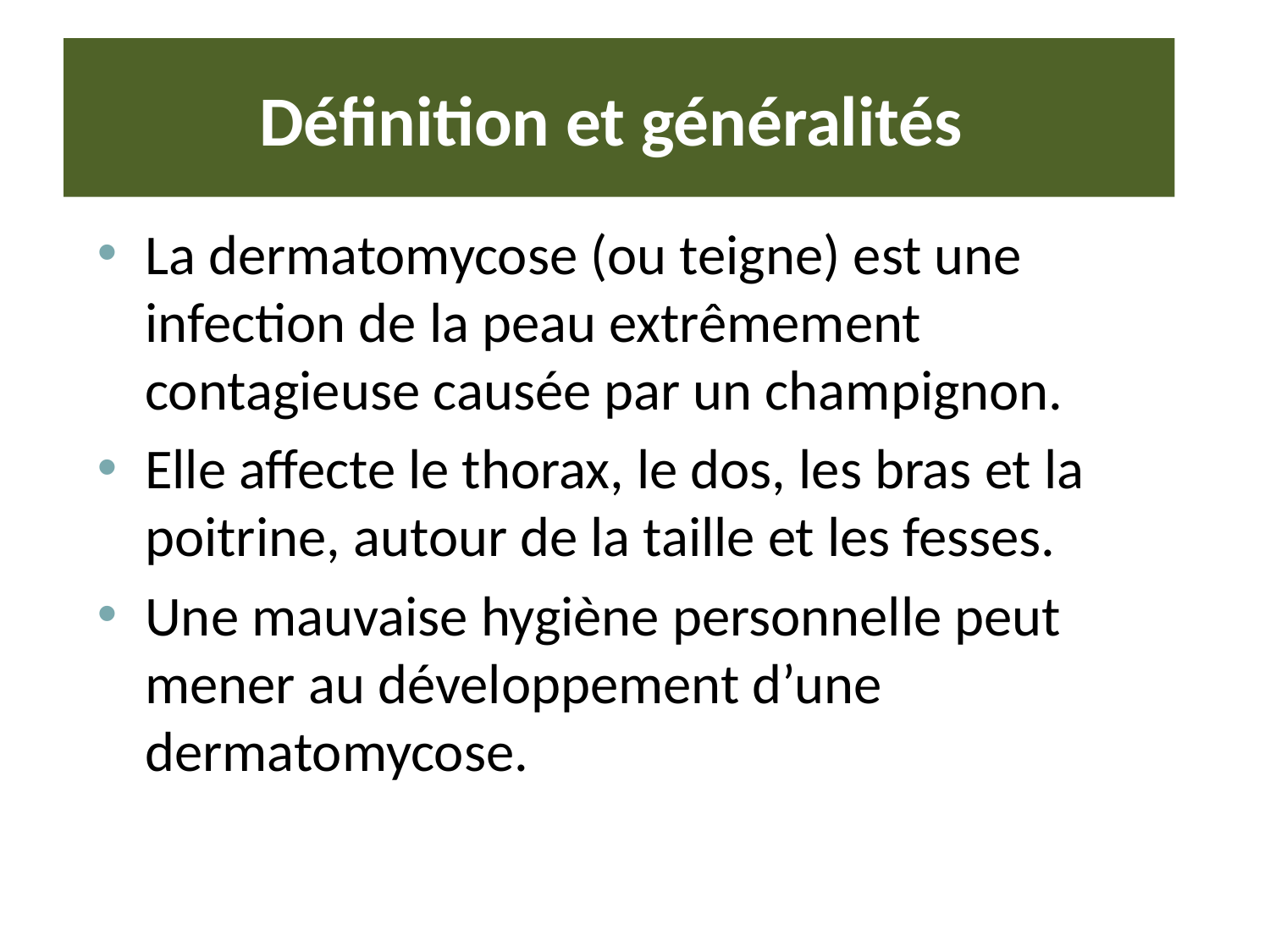

# Définition et généralités
La dermatomycose (ou teigne) est une infection de la peau extrêmement contagieuse causée par un champignon.
Elle affecte le thorax, le dos, les bras et la poitrine, autour de la taille et les fesses.
Une mauvaise hygiène personnelle peut mener au développement d’une dermatomycose.